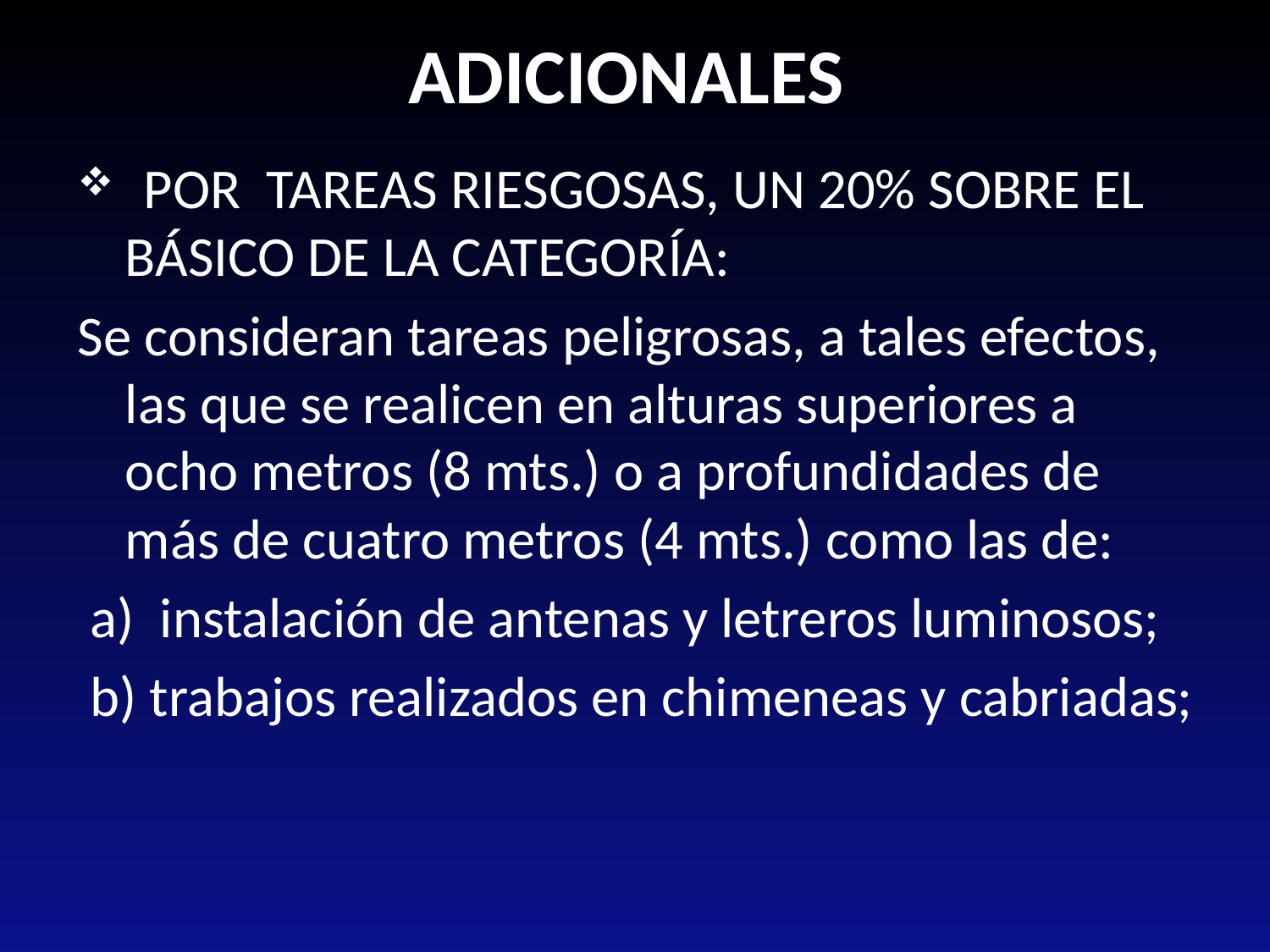

# ADICIONALES
  POR  TAREAS RIESGOSAS, UN 20% SOBRE EL BÁSICO DE LA CATEGORÍA:
Se consideran tareas peligrosas, a tales efectos, las que se realicen en alturas superiores a ocho metros (8 mts.) o a profundidades de más de cuatro metros (4 mts.) como las de:
 a)  instalación de antenas y letreros luminosos;
 b) trabajos realizados en chimeneas y cabriadas;